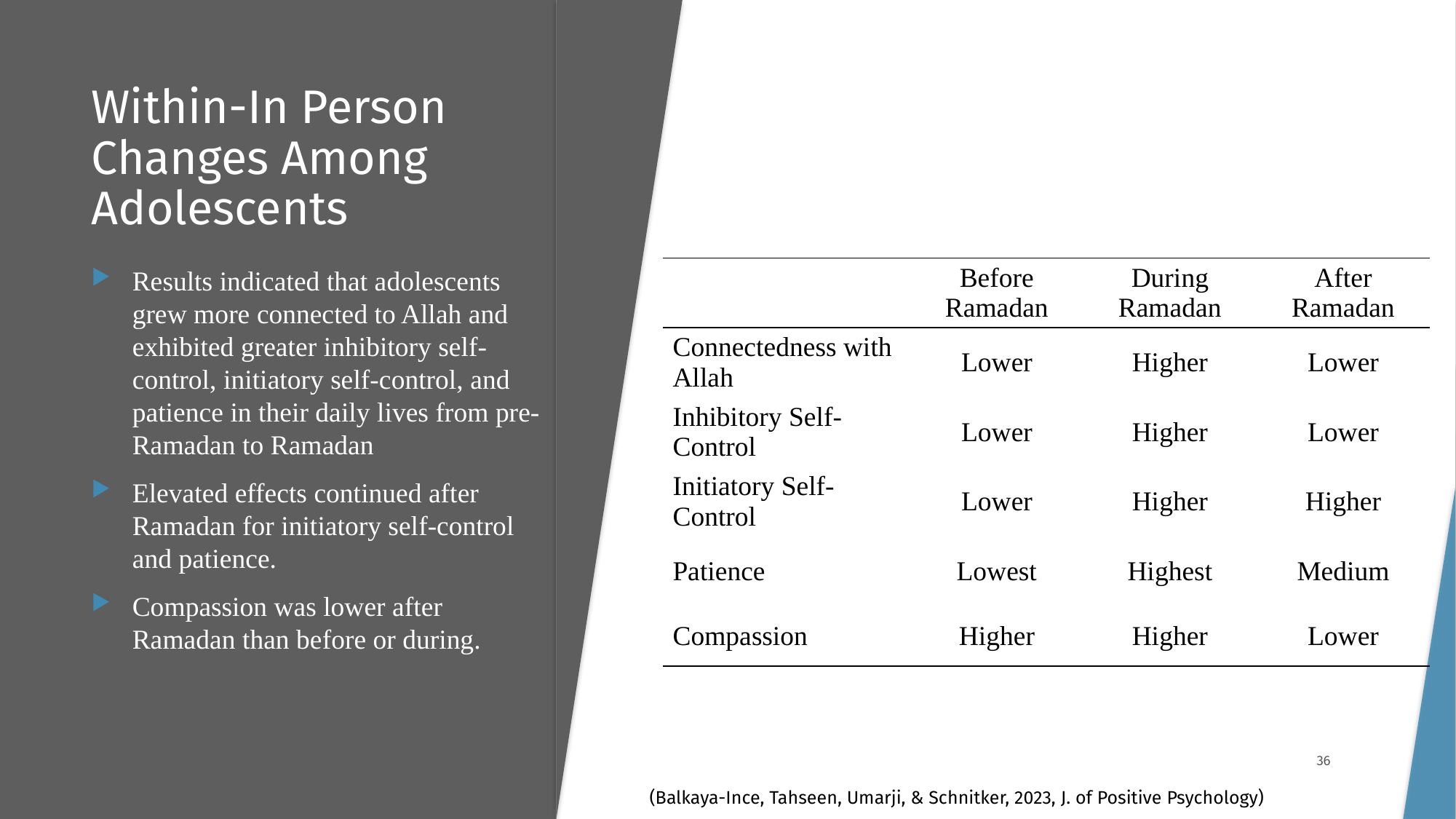

# Within-In Person Changes Among Adolescents
Results indicated that adolescents grew more connected to Allah and exhibited greater inhibitory self-control, initiatory self-control, and patience in their daily lives from pre-Ramadan to Ramadan
Elevated effects continued after Ramadan for initiatory self-control and patience.
Compassion was lower after Ramadan than before or during.
|  | Before Ramadan | During Ramadan | After Ramadan |
| --- | --- | --- | --- |
| Connectedness with Allah | Lower | Higher | Lower |
| Inhibitory Self-Control | Lower | Higher | Lower |
| Initiatory Self-Control | Lower | Higher | Higher |
| Patience | Lowest | Highest | Medium |
| Compassion | Higher | Higher | Lower |

36
(Balkaya-Ince, Tahseen, Umarji, & Schnitker, 2023, J. of Positive Psychology)